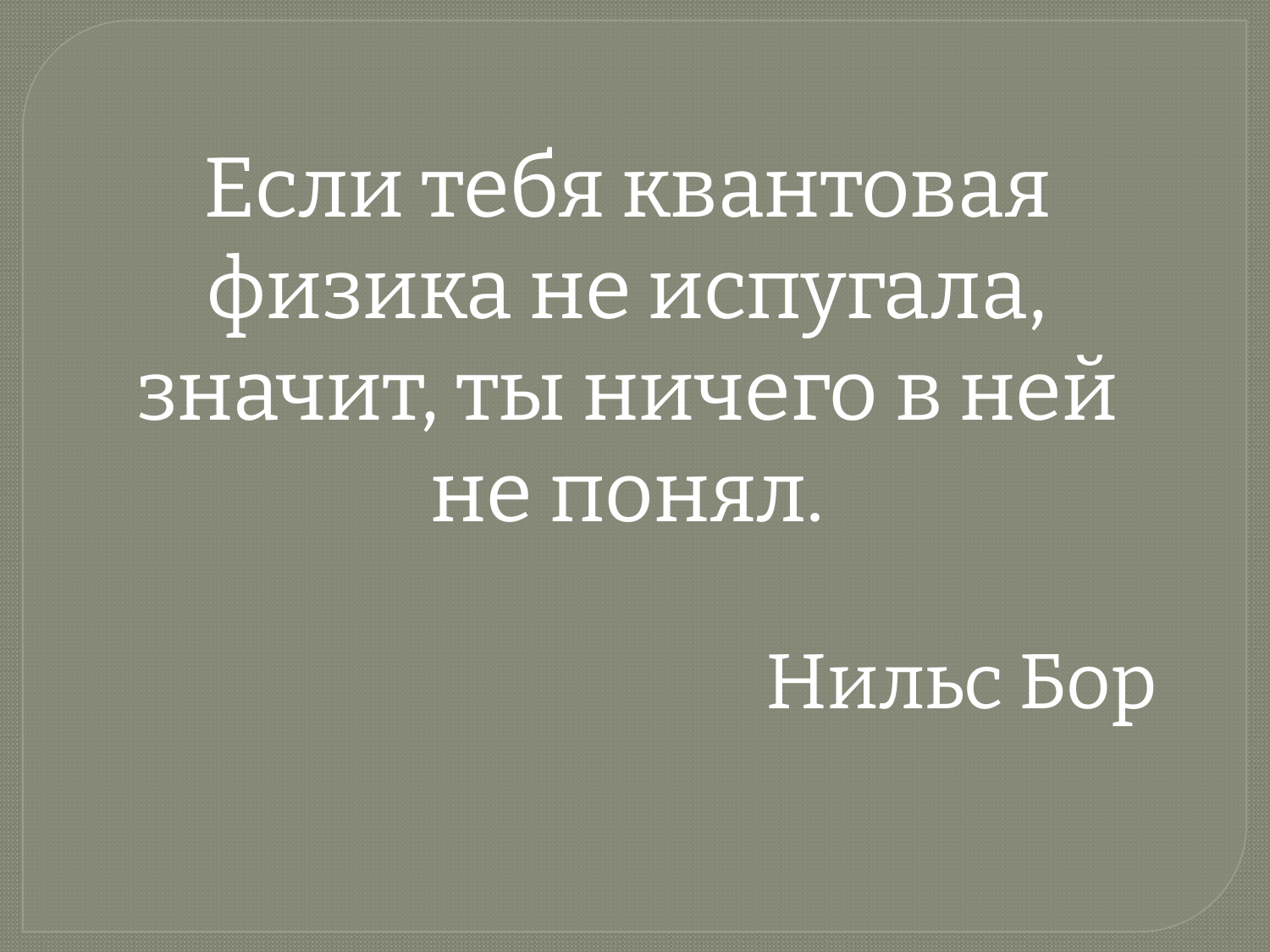

Если тебя квантовая физика не испугала, значит, ты ничего в ней не понял.

Нильс Бор